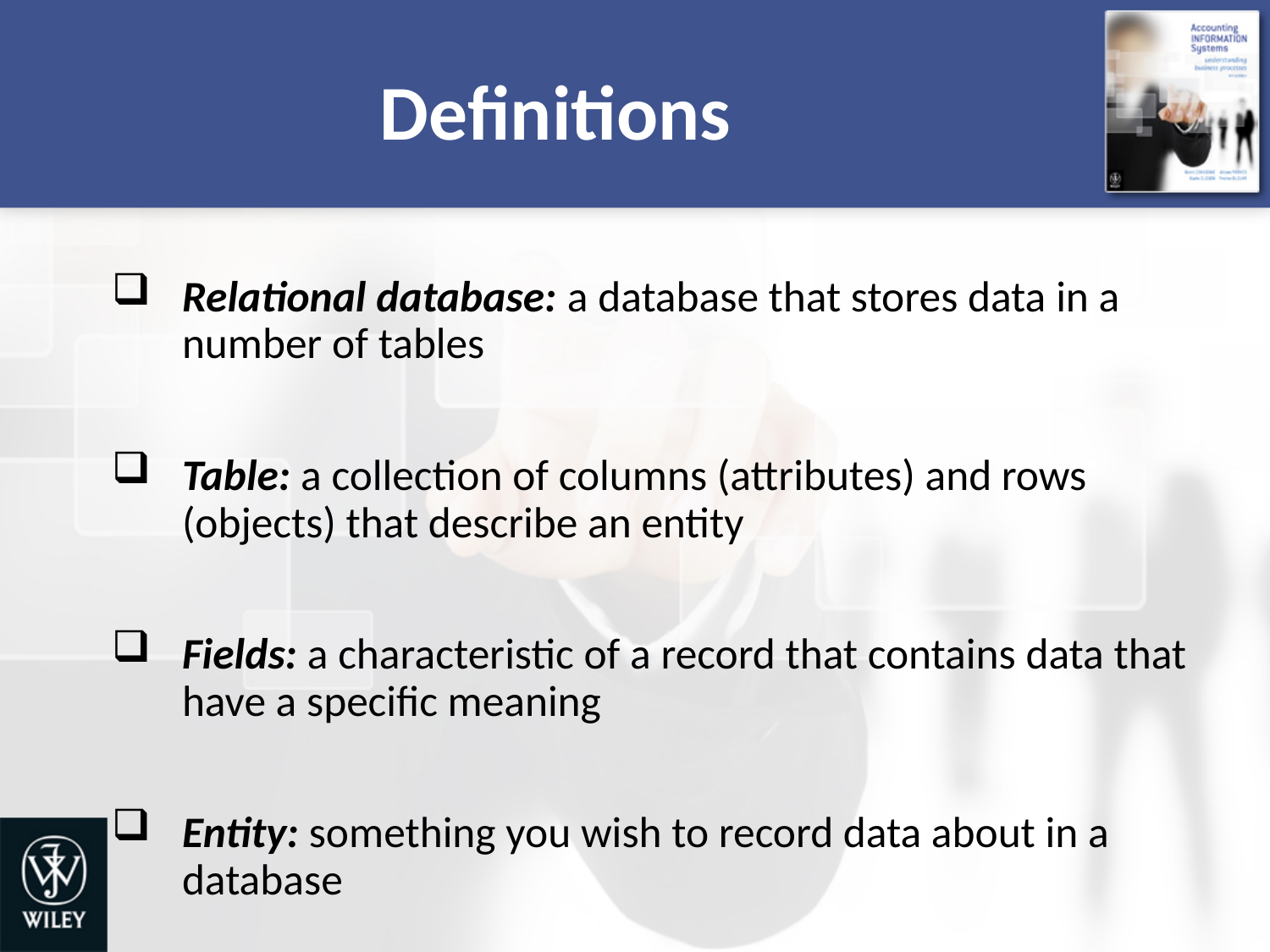

# Definitions
Relational database: a database that stores data in a number of tables

Table: a collection of columns (attributes) and rows (objects) that describe an entity

Fields: a characteristic of a record that contains data that have a specific meaning

Entity: something you wish to record data about in a database